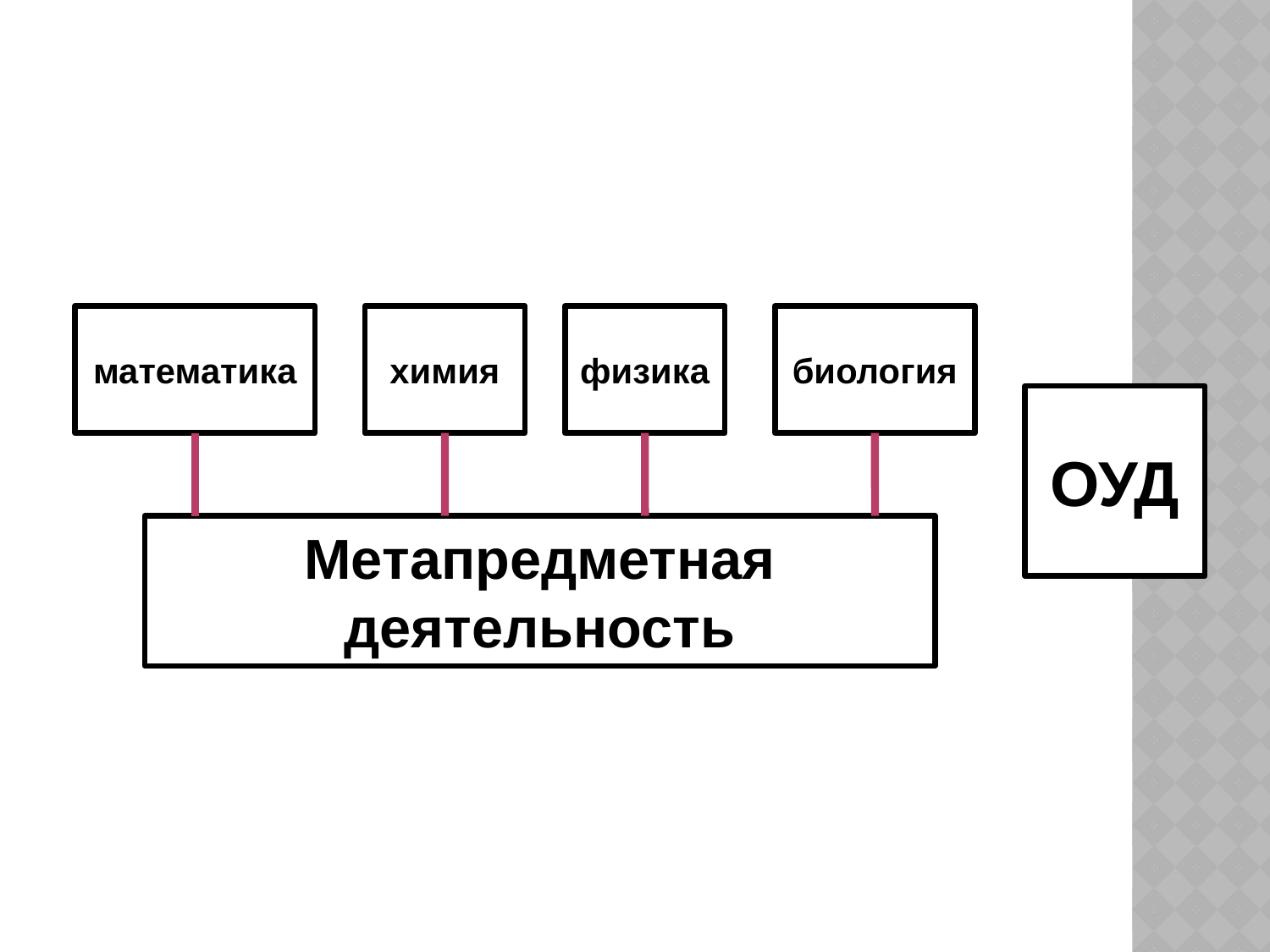

математика
химия
физика
биология
ОУД
Метапредметная деятельность